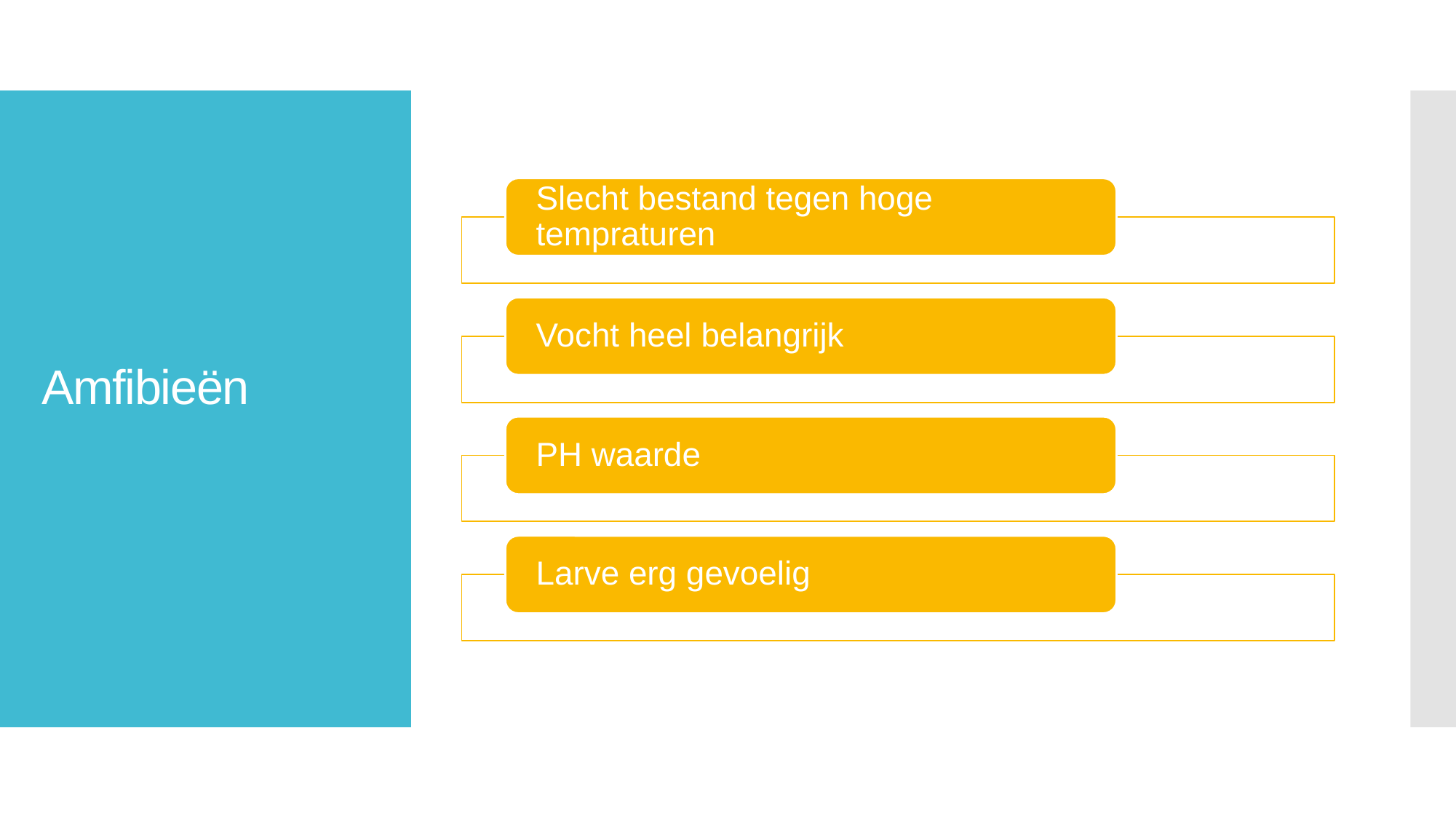

Slecht bestand tegen hoge tempraturen
Vocht heel belangrijk
PH waarde
Larve erg gevoelig
# Amfibieën